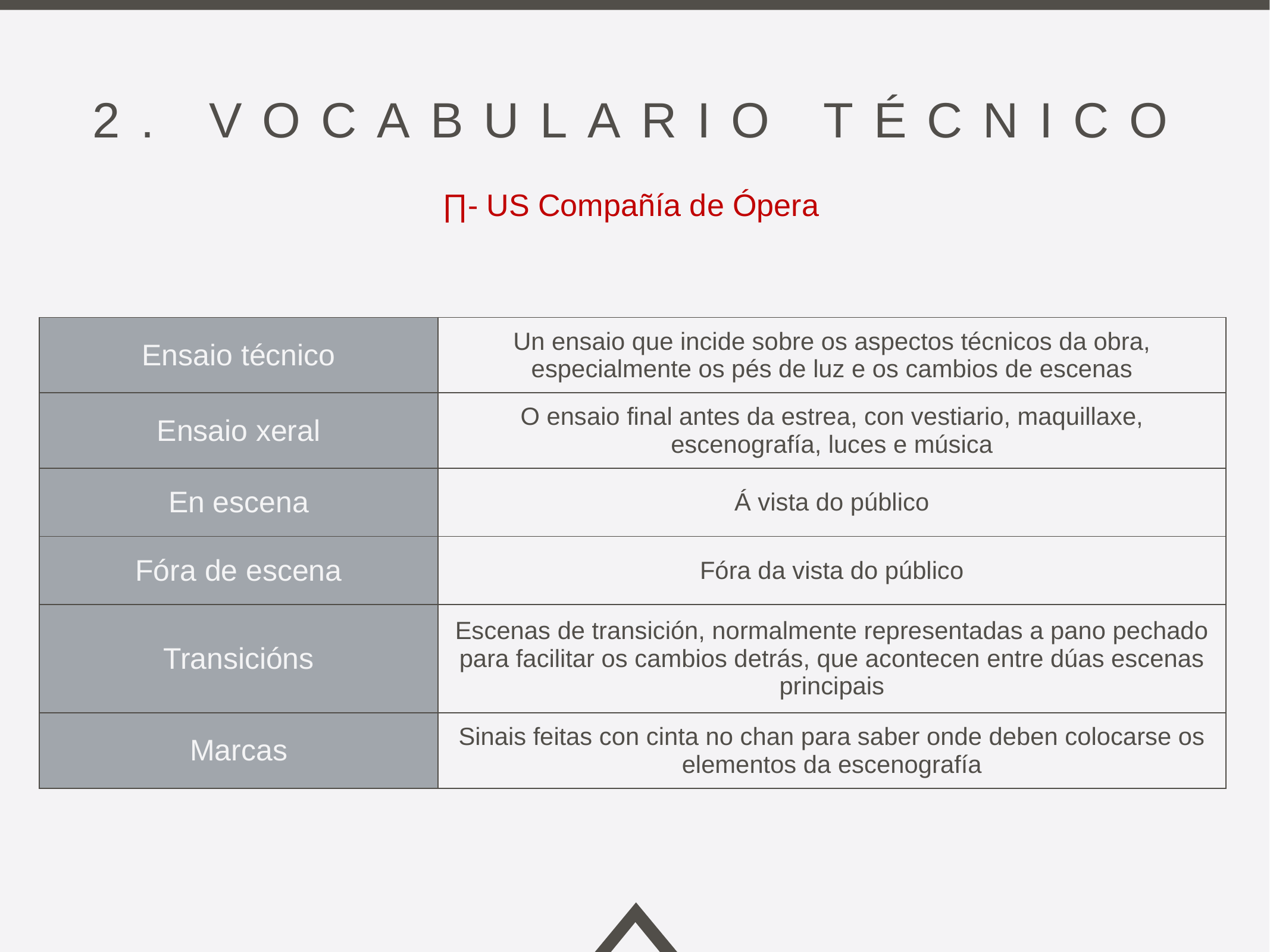

2. Vocabulario técnico
∏- US Compañía de Ópera
| Ensaio técnico | Un ensaio que incide sobre os aspectos técnicos da obra, especialmente os pés de luz e os cambios de escenas |
| --- | --- |
| Ensaio xeral | O ensaio final antes da estrea, con vestiario, maquillaxe, escenografía, luces e música |
| En escena | Á vista do público |
| Fóra de escena | Fóra da vista do público |
| Transicións | Escenas de transición, normalmente representadas a pano pechado para facilitar os cambios detrás, que acontecen entre dúas escenas principais |
| Marcas | Sinais feitas con cinta no chan para saber onde deben colocarse os elementos da escenografía |